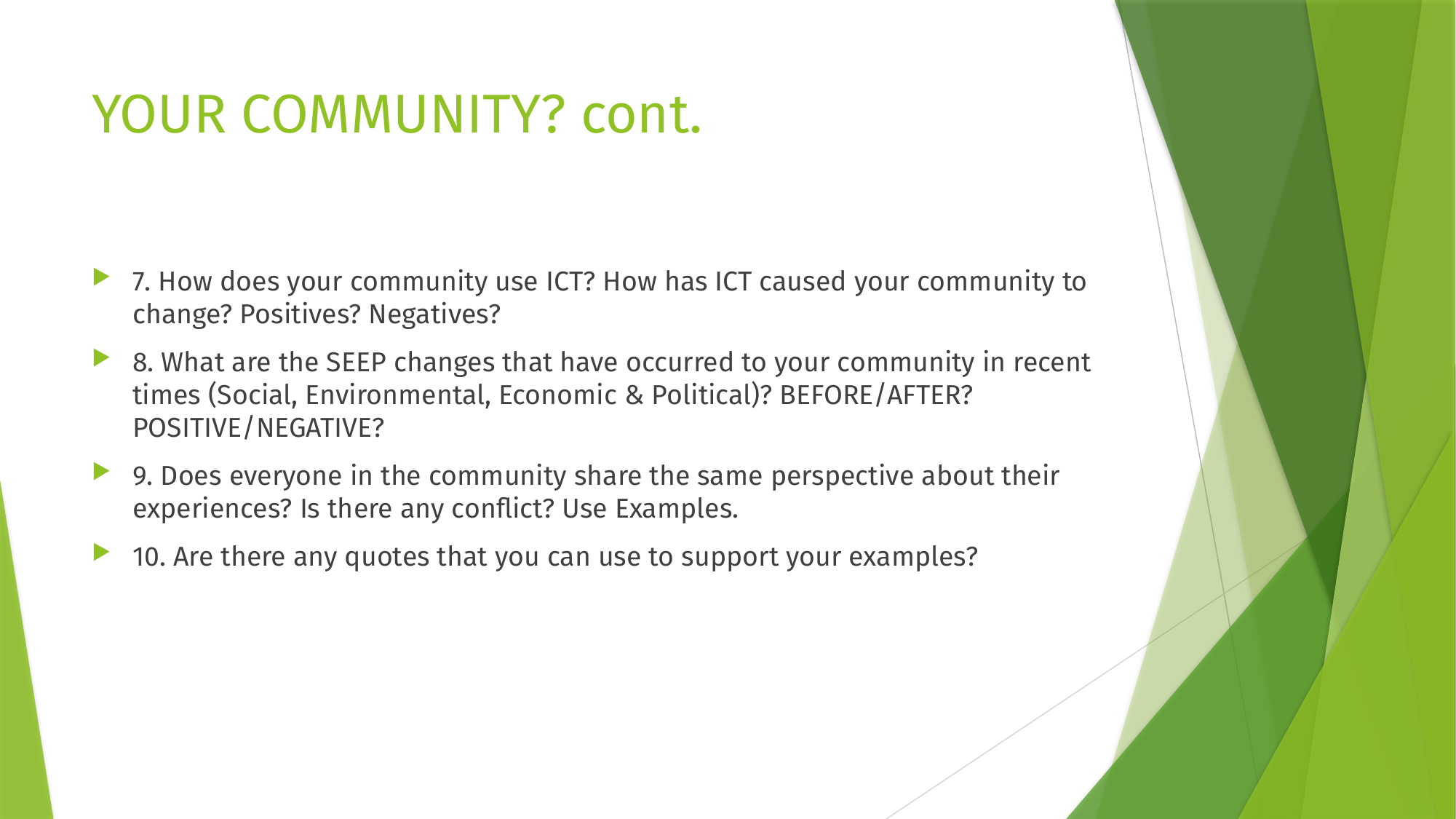

# YOUR COMMUNITY? cont.
7. How does your community use ICT? How has ICT caused your community to change? Positives? Negatives?
8. What are the SEEP changes that have occurred to your community in recent times (Social, Environmental, Economic & Political)? BEFORE/AFTER? POSITIVE/NEGATIVE?
9. Does everyone in the community share the same perspective about their experiences? Is there any conflict? Use Examples.
10. Are there any quotes that you can use to support your examples?